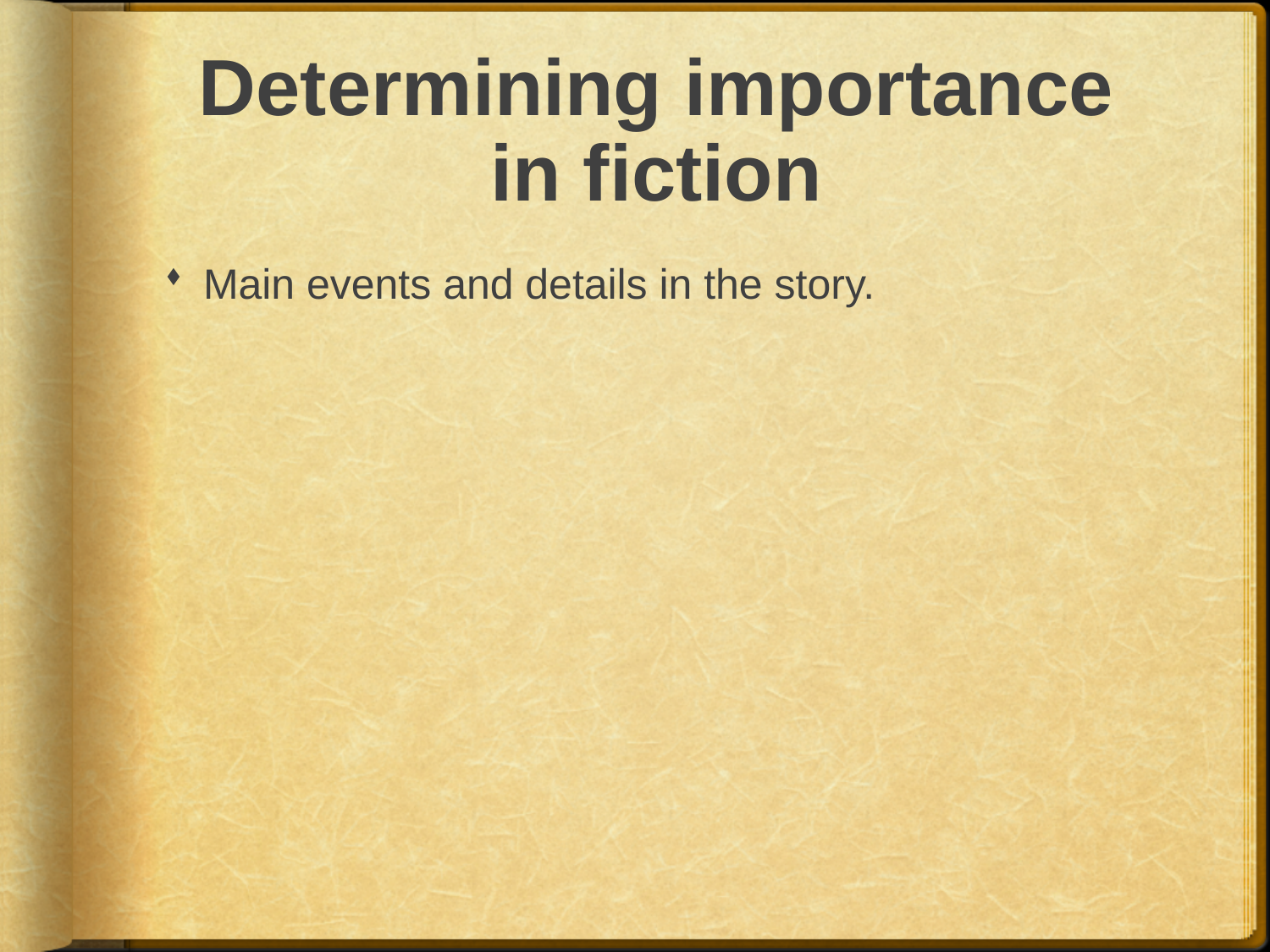

# Determining importance in fiction
Main events and details in the story.